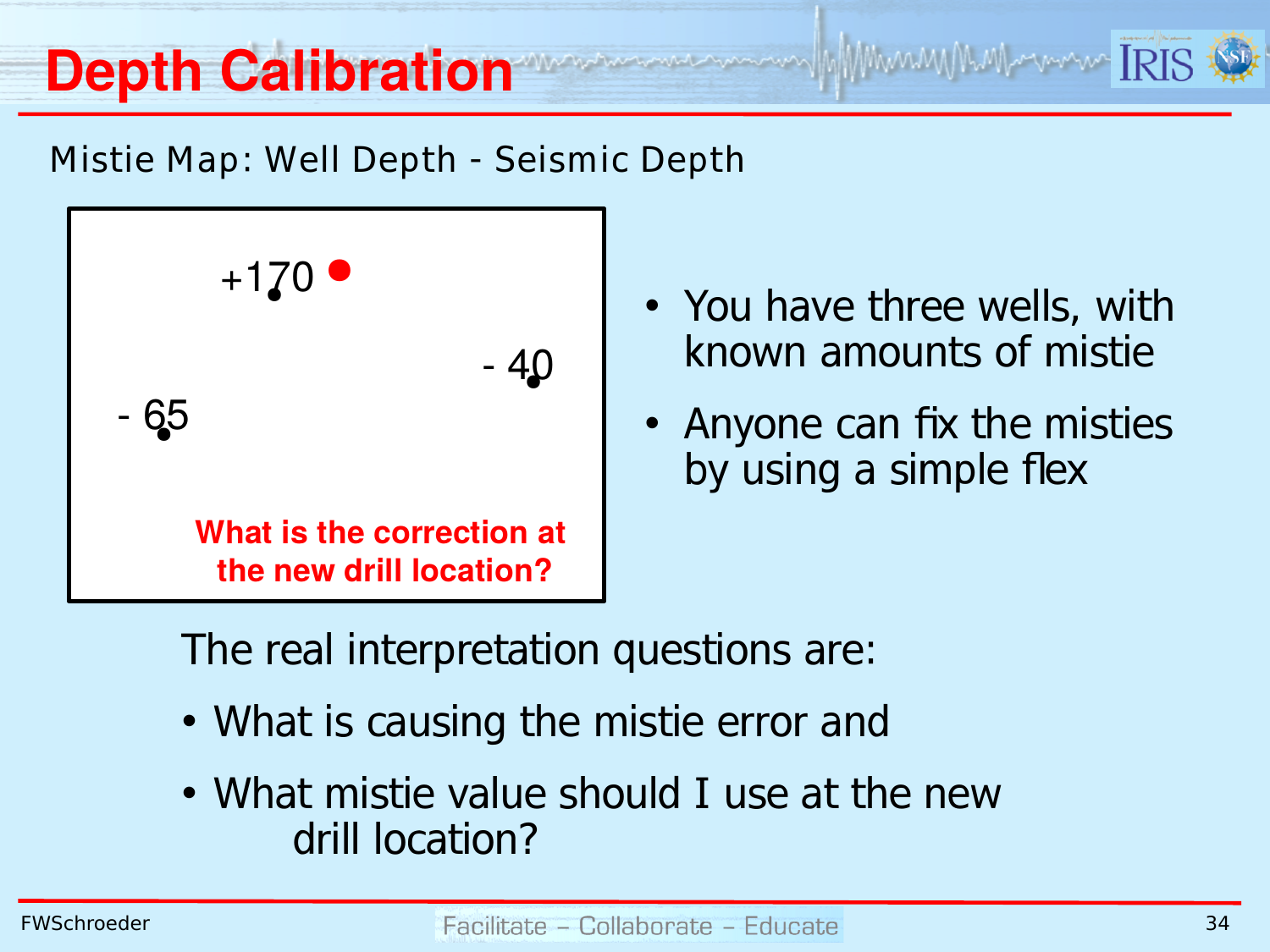

# Depth Calibration
Mistie Map: Well Depth - Seismic Depth

+170

 - 40

 - 65

What is the correction at  the new drill location?
You have three wells, with 	known amounts of mistie
Anyone can fix the misties 	by using a simple flex
The real interpretation questions are:
What is causing the mistie error and
What mistie value should I use at the new 	drill location?